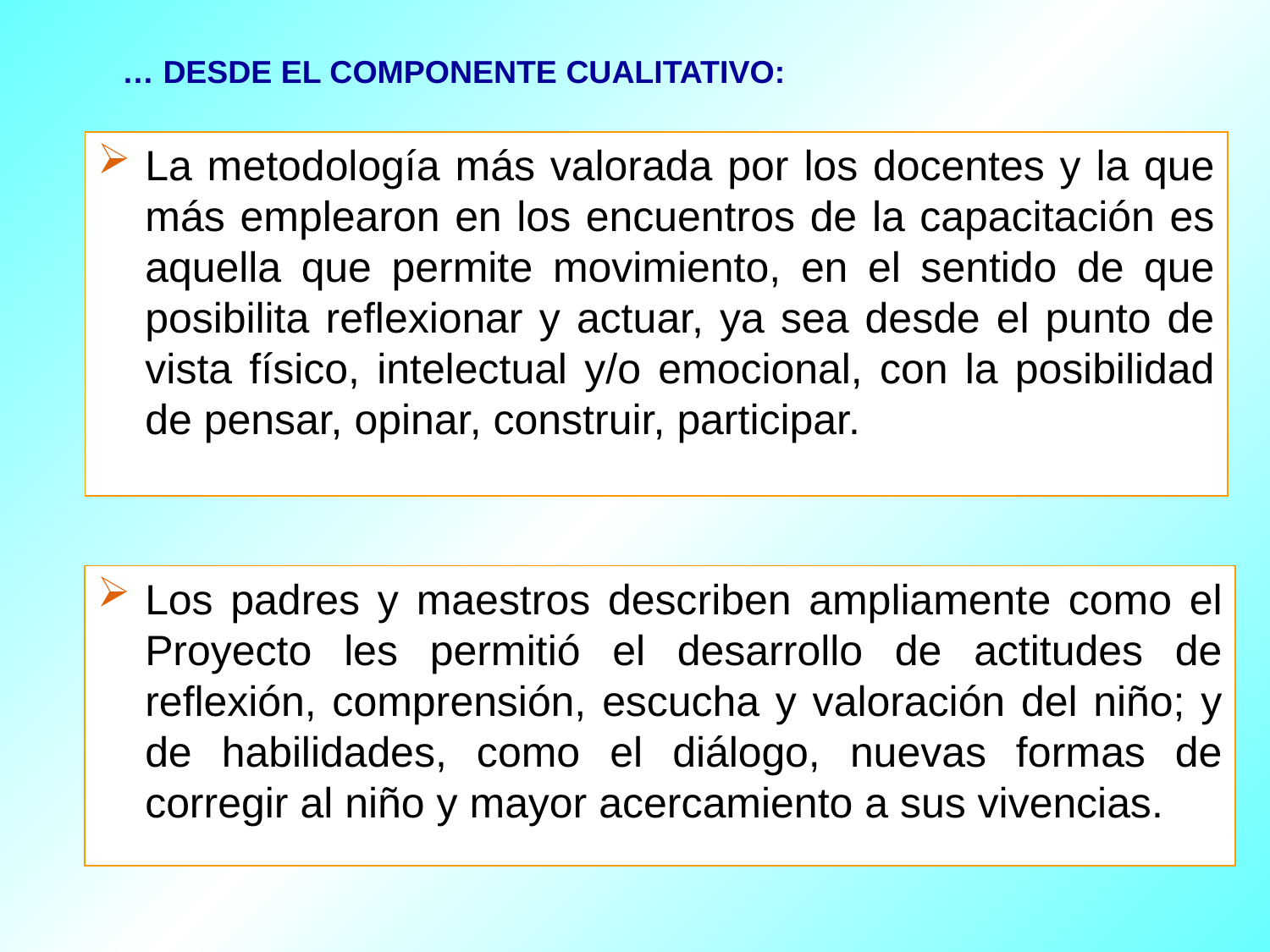

… DESDE EL COMPONENTE CUALITATIVO:
La metodología más valorada por los docentes y la que más emplearon en los encuentros de la capacitación es aquella que permite movimiento, en el sentido de que posibilita reflexionar y actuar, ya sea desde el punto de vista físico, intelectual y/o emocional, con la posibilidad de pensar, opinar, construir, participar.
Los padres y maestros describen ampliamente como el Proyecto les permitió el desarrollo de actitudes de reflexión, comprensión, escucha y valoración del niño; y de habilidades, como el diálogo, nuevas formas de corregir al niño y mayor acercamiento a sus vivencias.